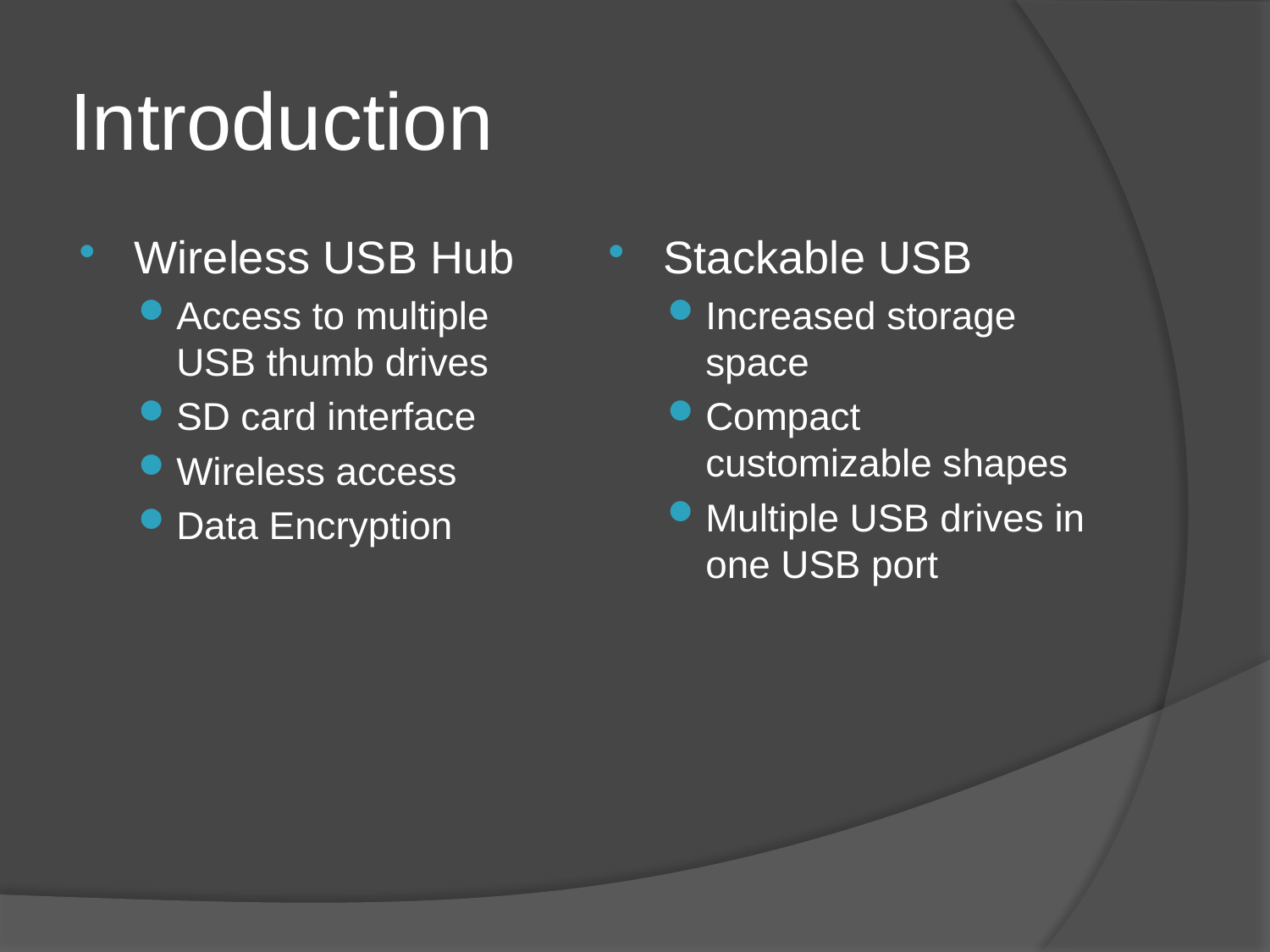

# Introduction
Wireless USB Hub
Access to multiple USB thumb drives
SD card interface
Wireless access
Data Encryption
Stackable USB
Increased storage space
Compact customizable shapes
Multiple USB drives in one USB port